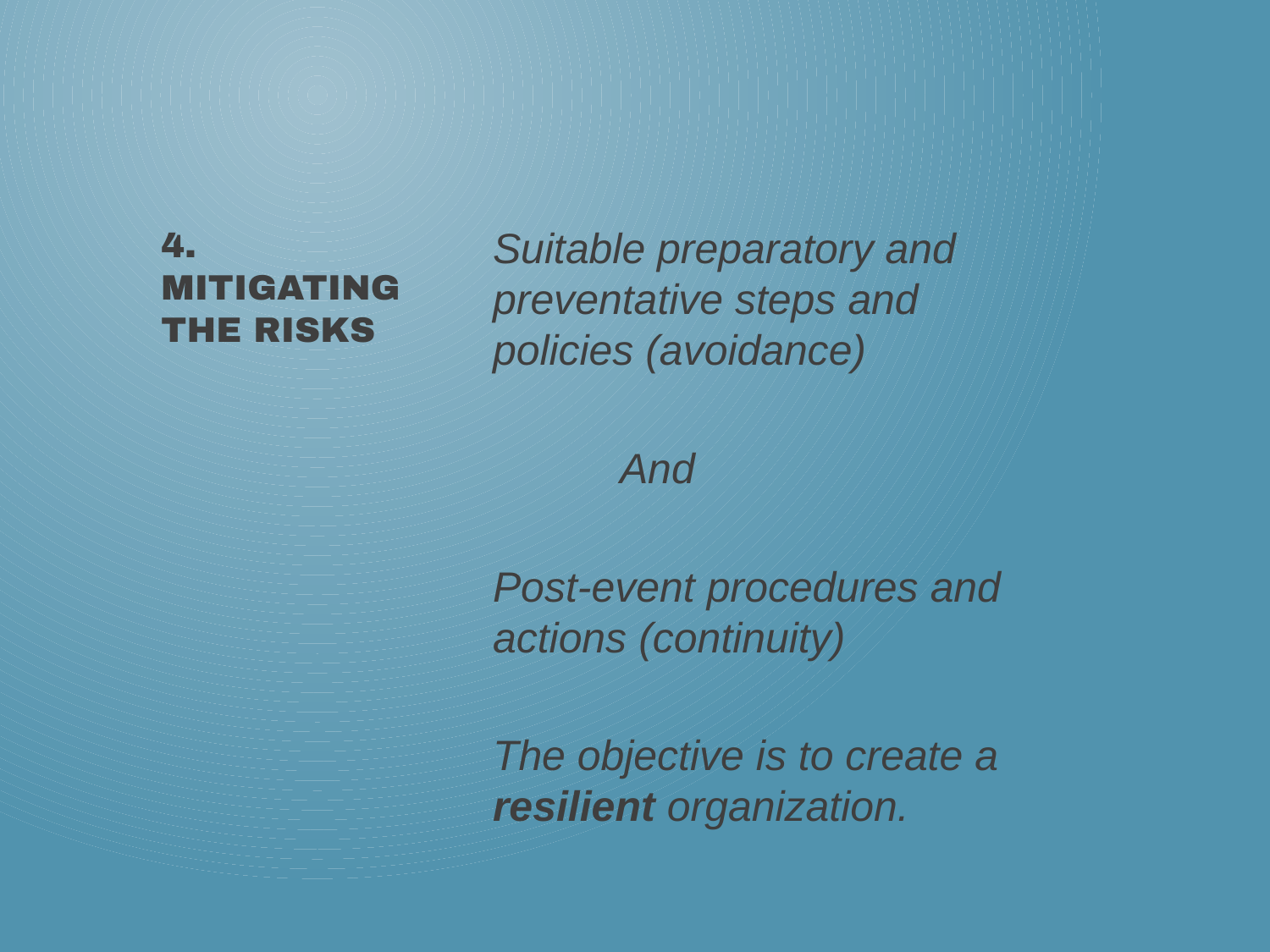

Suitable preparatory and preventative steps and policies (avoidance)

	And

Post-event procedures and actions (continuity)

The objective is to create a resilient organization.
# 4. mitigating the risks